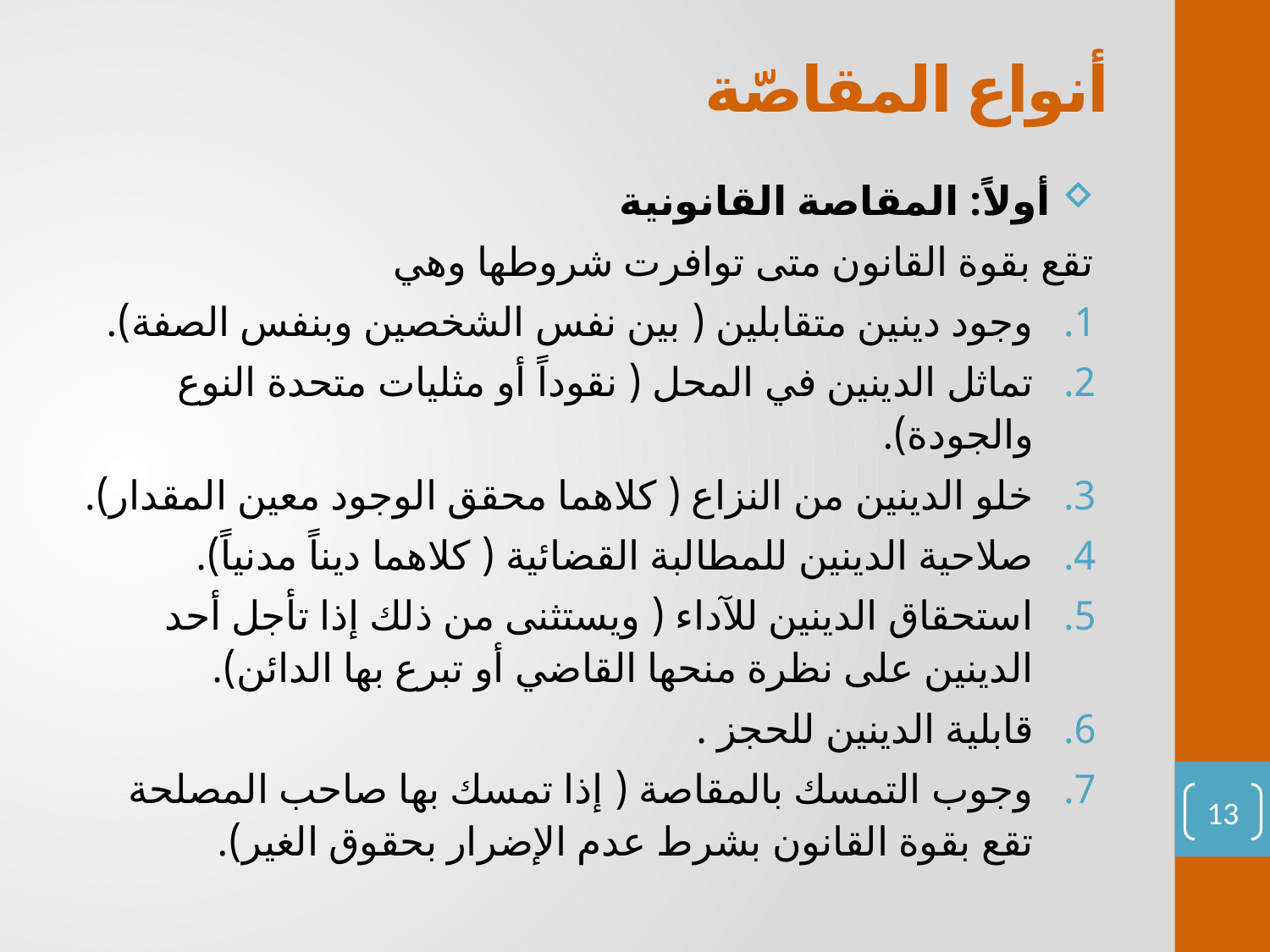

# أنواع المقاصّة
 أولاً: المقاصة القانونية
تقع بقوة القانون متى توافرت شروطها وهي
وجود دينين متقابلين ( بين نفس الشخصين وبنفس الصفة).
تماثل الدينين في المحل ( نقوداً أو مثليات متحدة النوع والجودة).
خلو الدينين من النزاع ( كلاهما محقق الوجود معين المقدار).
صلاحية الدينين للمطالبة القضائية ( كلاهما ديناً مدنياً).
استحقاق الدينين للآداء ( ويستثنى من ذلك إذا تأجل أحد الدينين على نظرة منحها القاضي أو تبرع بها الدائن).
قابلية الدينين للحجز .
وجوب التمسك بالمقاصة ( إذا تمسك بها صاحب المصلحة تقع بقوة القانون بشرط عدم الإضرار بحقوق الغير).
13